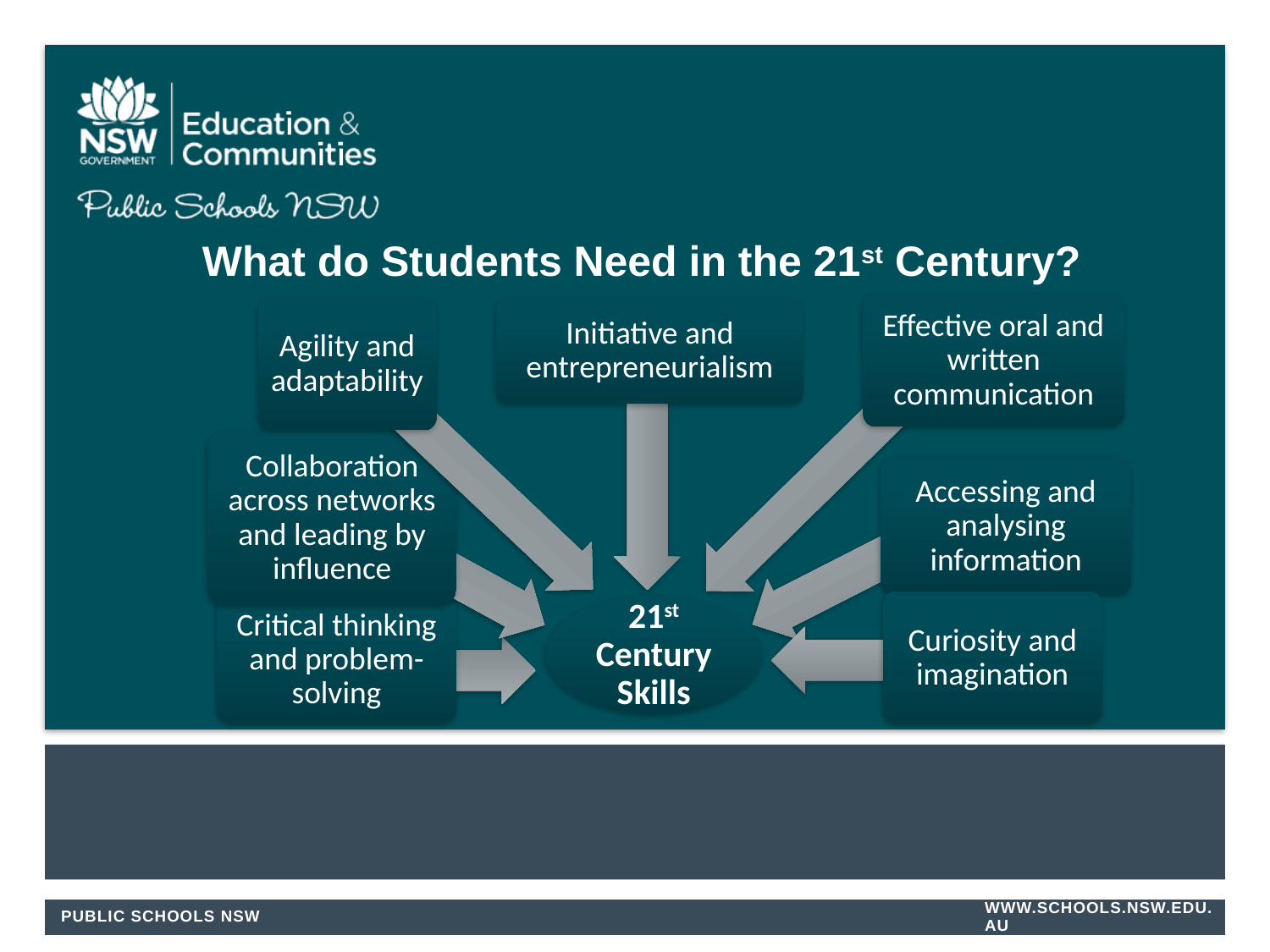

What do Students Need in the 21st Century?
Effective oral and written communication
Agility and adaptability
Initiative and entrepreneurialism

Collaboration across networks and leading by influence

Accessing and analysing information

Curiosity and imagination
Critical thinking and problem-solving
21st Century Skills